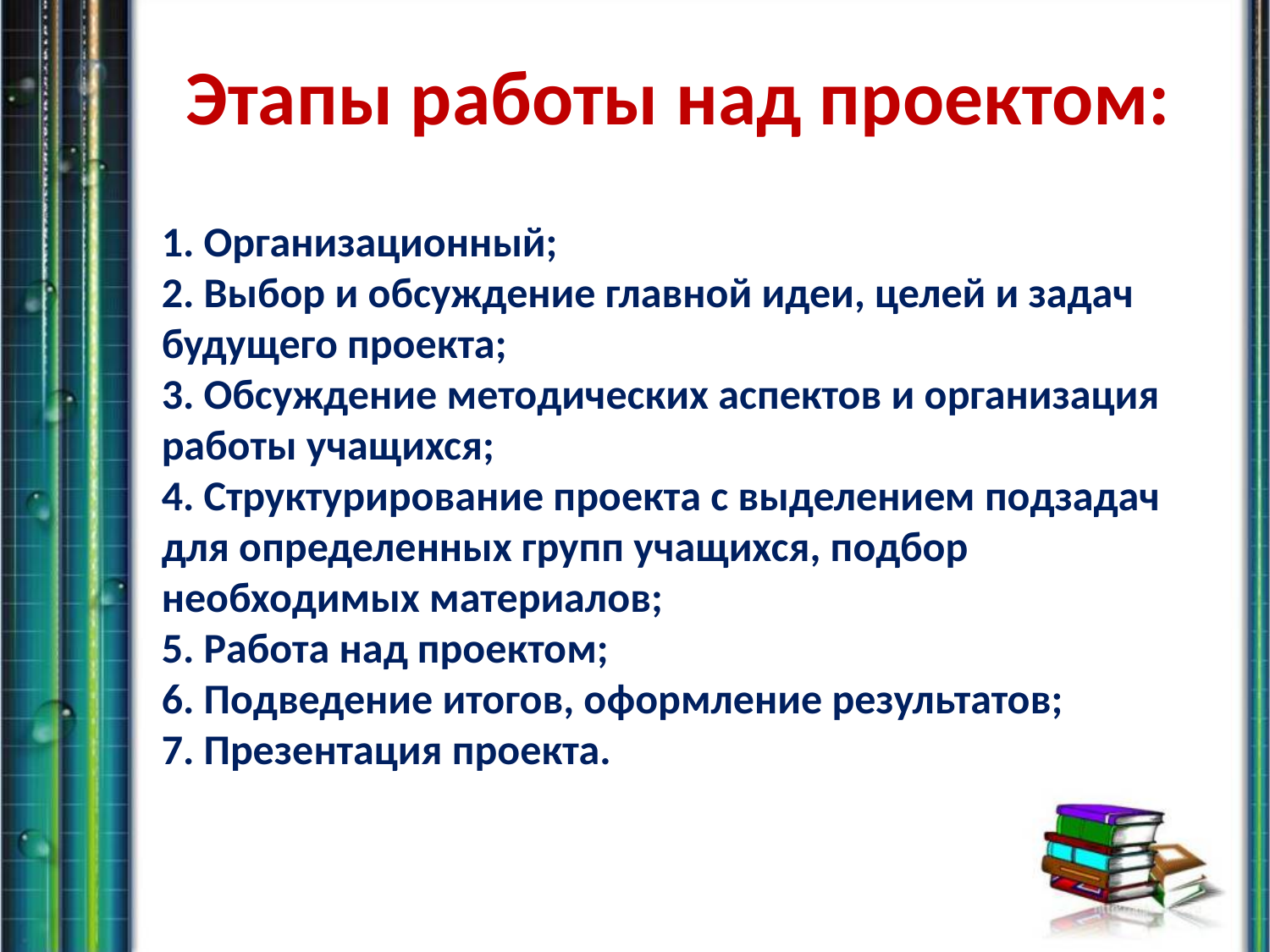

# Этапы работы над проектом:
1. Организационный;
2. Выбор и обсуждение главной идеи, целей и задач будущего проекта;
3. Обсуждение методических аспектов и организация работы учащихся;
4. Структурирование проекта с выделением подзадач для определенных групп учащихся, подбор необходимых материалов;
5. Работа над проектом;
6. Подведение итогов, оформление результатов;
7. Презентация проекта.